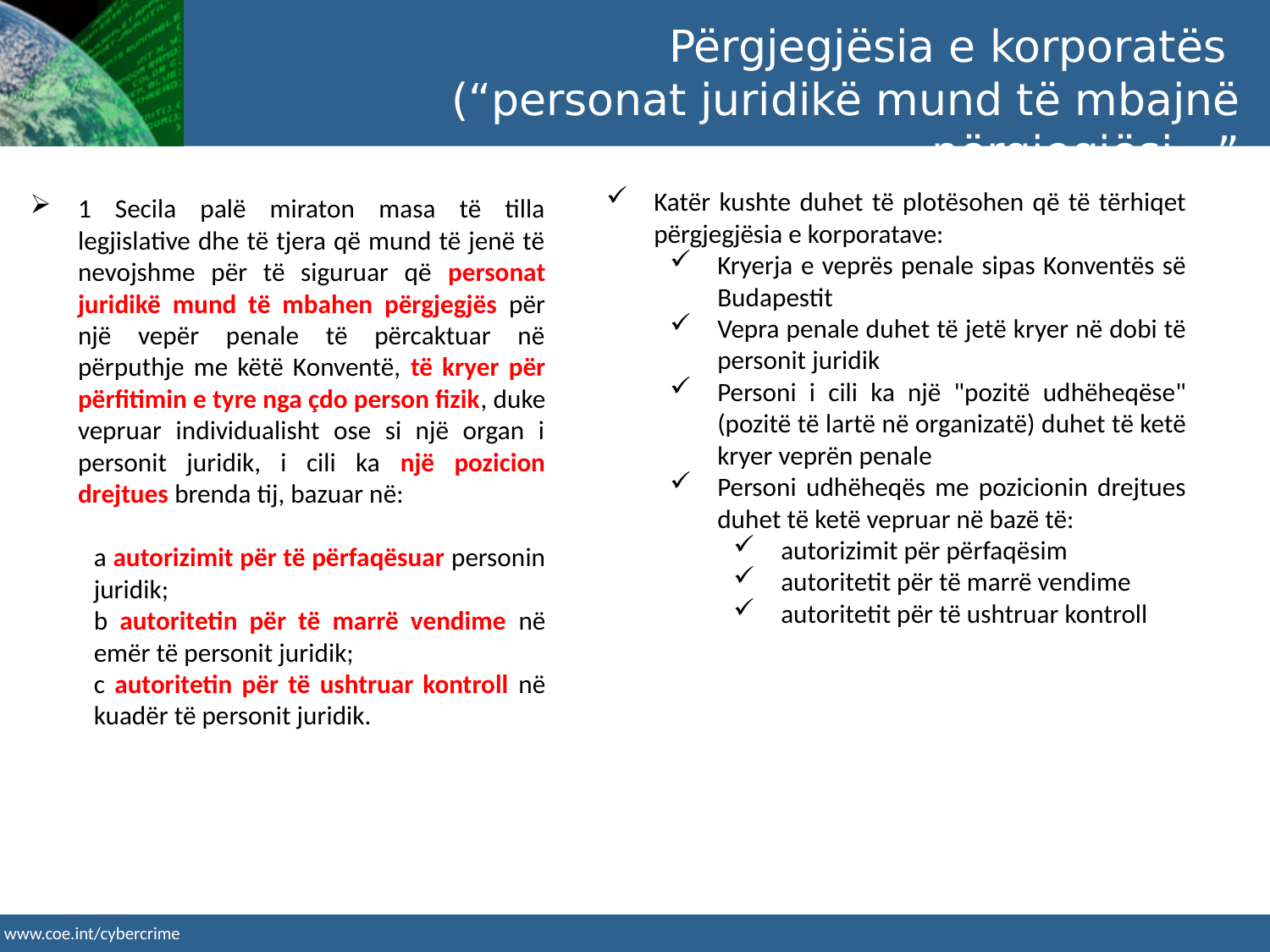

Përgjegjësia e korporatës
(“personat juridikë mund të mbajnë përgjegjësi…”
Katër kushte duhet të plotësohen që të tërhiqet përgjegjësia e korporatave:
Kryerja e veprës penale sipas Konventës së Budapestit
Vepra penale duhet të jetë kryer në dobi të personit juridik
Personi i cili ka një "pozitë udhëheqëse" (pozitë të lartë në organizatë) duhet të ketë kryer veprën penale
Personi udhëheqës me pozicionin drejtues duhet të ketë vepruar në bazë të:
autorizimit për përfaqësim
autoritetit për të marrë vendime
autoritetit për të ushtruar kontroll
1 Secila palë miraton masa të tilla legjislative dhe të tjera që mund të jenë të nevojshme për të siguruar që personat juridikë mund të mbahen përgjegjës për një vepër penale të përcaktuar në përputhje me këtë Konventë, të kryer për përfitimin e tyre nga çdo person fizik, duke vepruar individualisht ose si një organ i personit juridik, i cili ka një pozicion drejtues brenda tij, bazuar në:

a autorizimit për të përfaqësuar personin juridik;
b autoritetin për të marrë vendime në emër të personit juridik;
c autoritetin për të ushtruar kontroll në kuadër të personit juridik.